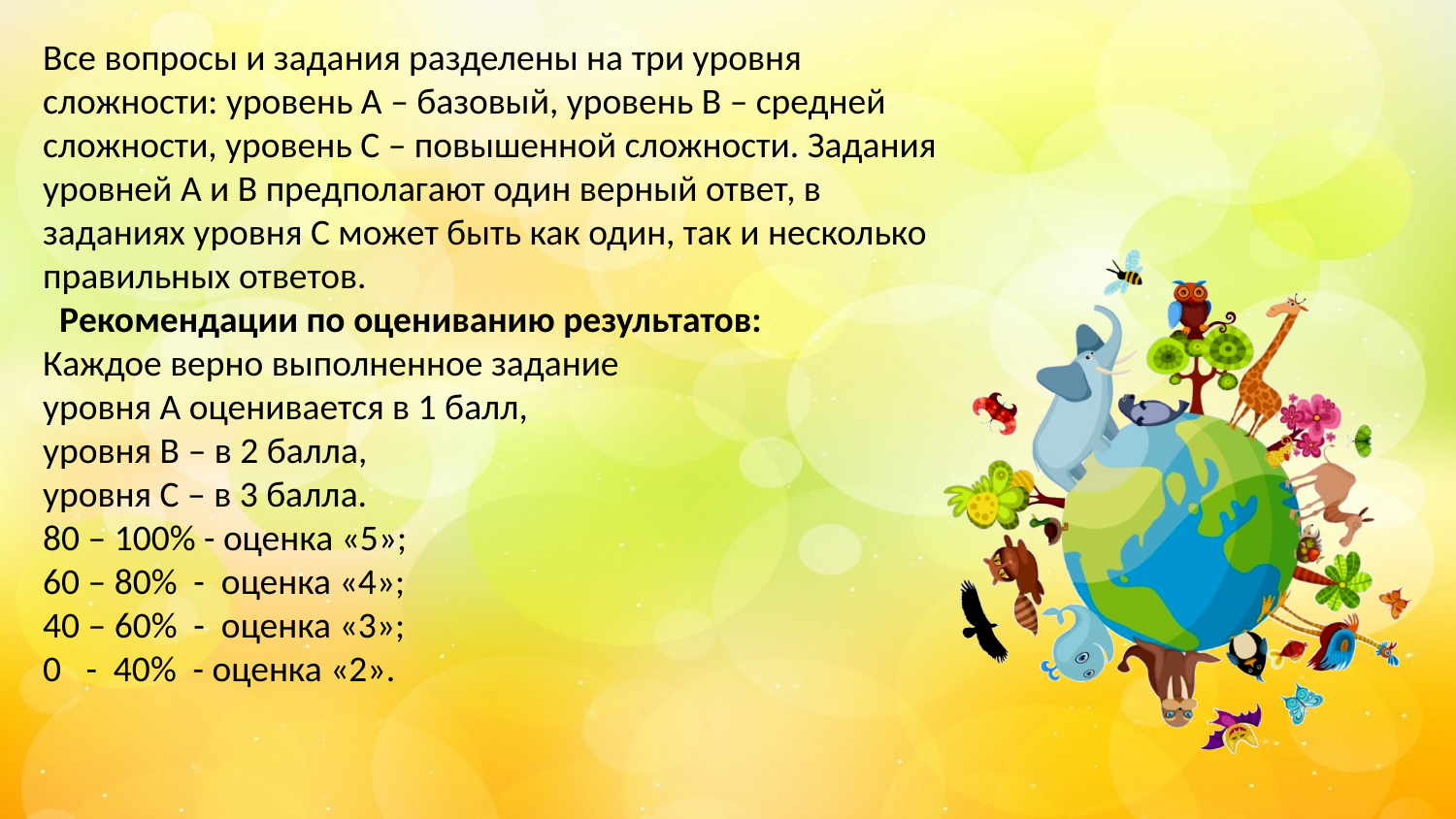

Все вопросы и задания разделены на три уровня сложности: уровень А – базовый, уровень В – средней сложности, уровень С – повышенной сложности. Задания уровней А и В предполагают один верный ответ, в заданиях уровня С может быть как один, так и несколько правильных ответов.
  Рекомендации по оцениванию результатов:
Каждое верно выполненное задание
уровня А оценивается в 1 балл,
уровня В – в 2 балла,
уровня С – в 3 балла.
80 – 100% - оценка «5»;
60 – 80%  -  оценка «4»;
40 – 60%  -  оценка «3»;
0   -  40%  - оценка «2».